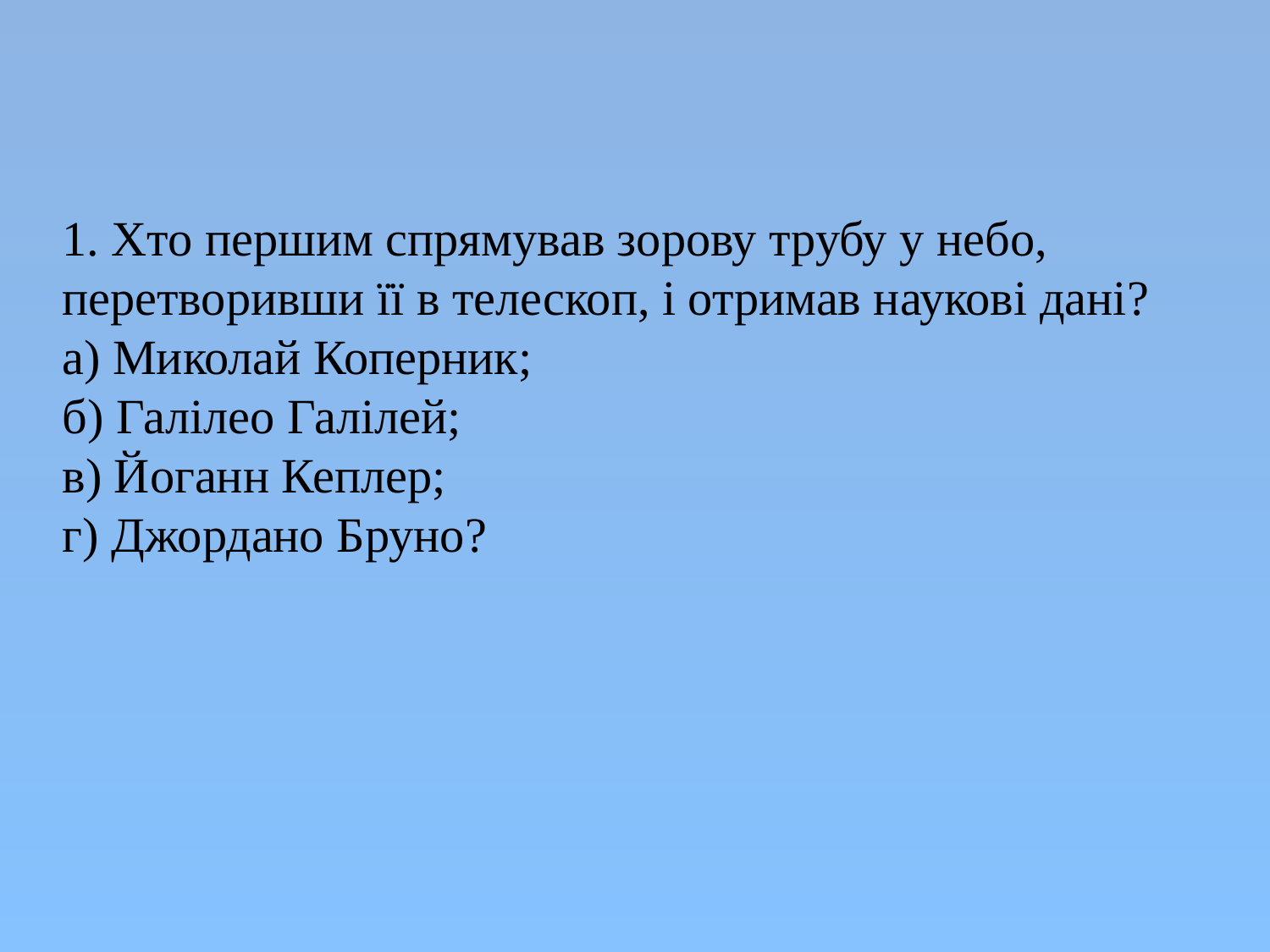

1. Хто першим спрямував зорову трубу у небо, перетворивши її в телескоп, і отримав наукові дані?
а) Миколай Коперник;
б) Галілео Галілей;
в) Йоганн Кеплер;
г) Джордано Бруно?